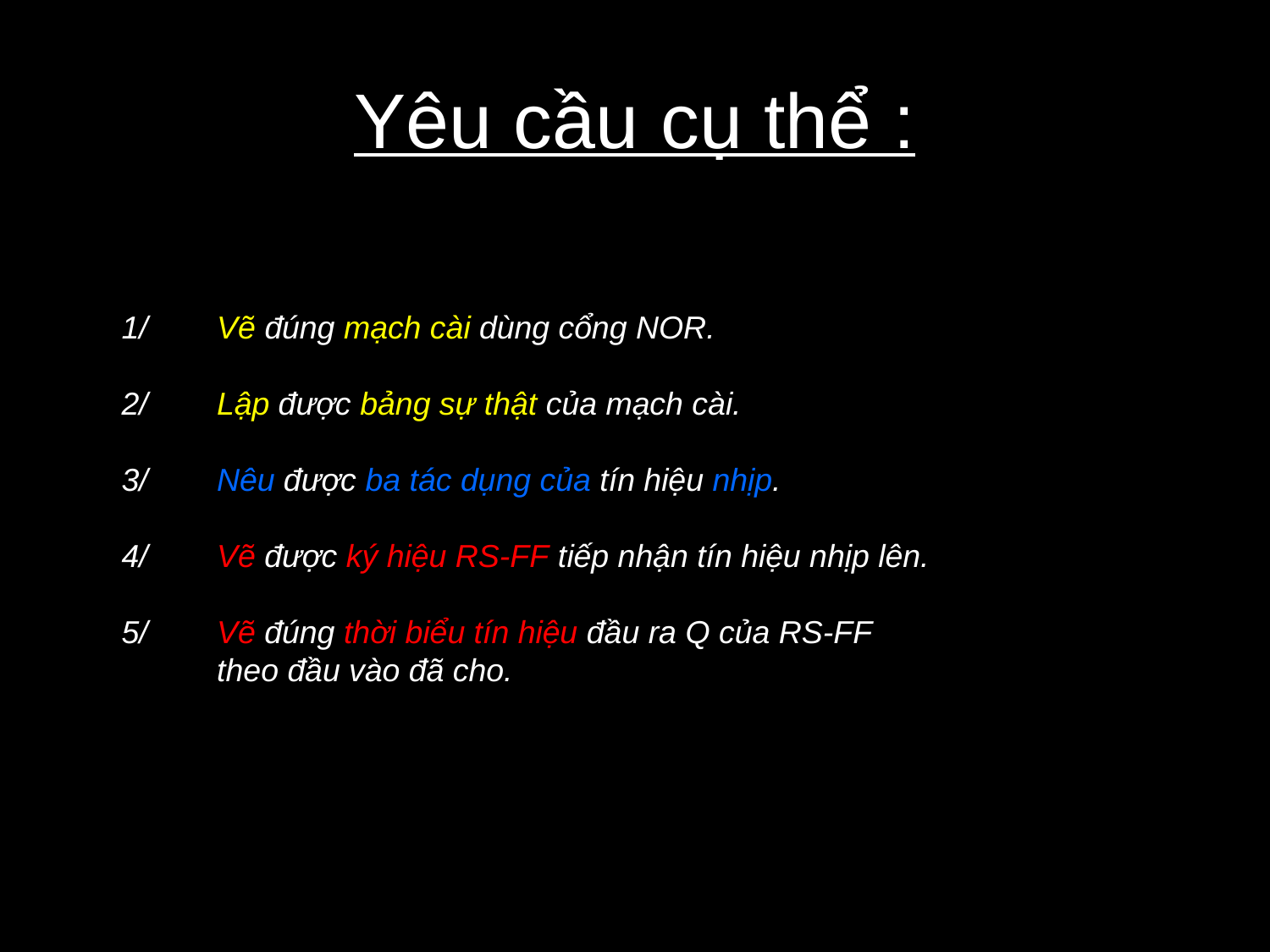

# Yêu cầu cụ thể :

1/   	Vẽ đúng mạch cài dùng cổng NOR.

2/	Lập được bảng sự thật của mạch cài.

3/   	Nêu được ba tác dụng của tín hiệu nhịp.

4/   	Vẽ được ký hiệu RS-FF tiếp nhận tín hiệu nhịp lên.

5/	Vẽ đúng thời biểu tín hiệu đầu ra Q của RS-FF
	theo đầu vào đã cho.